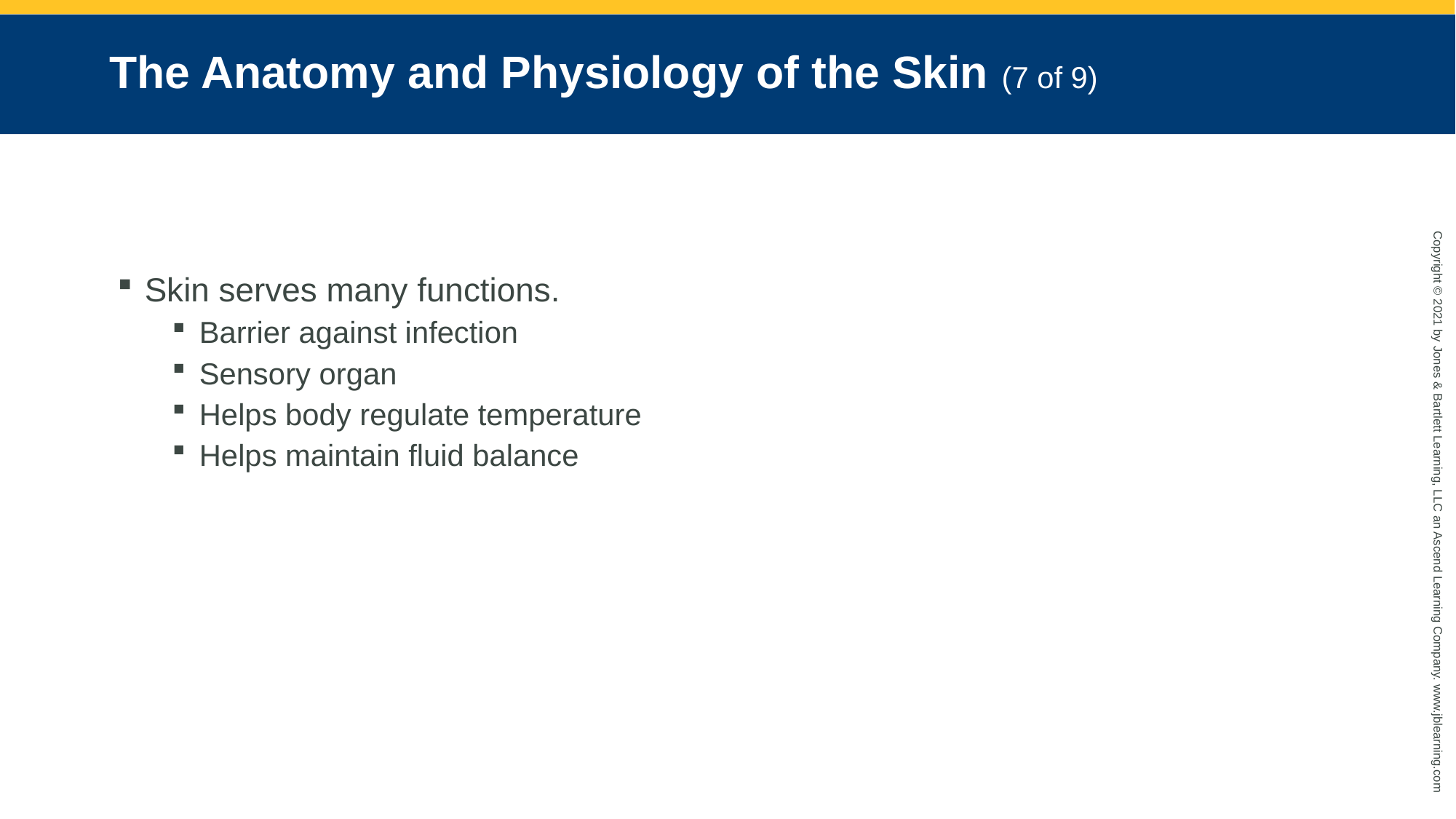

# The Anatomy and Physiology of the Skin (7 of 9)
Skin serves many functions.
Barrier against infection
Sensory organ
Helps body regulate temperature
Helps maintain fluid balance